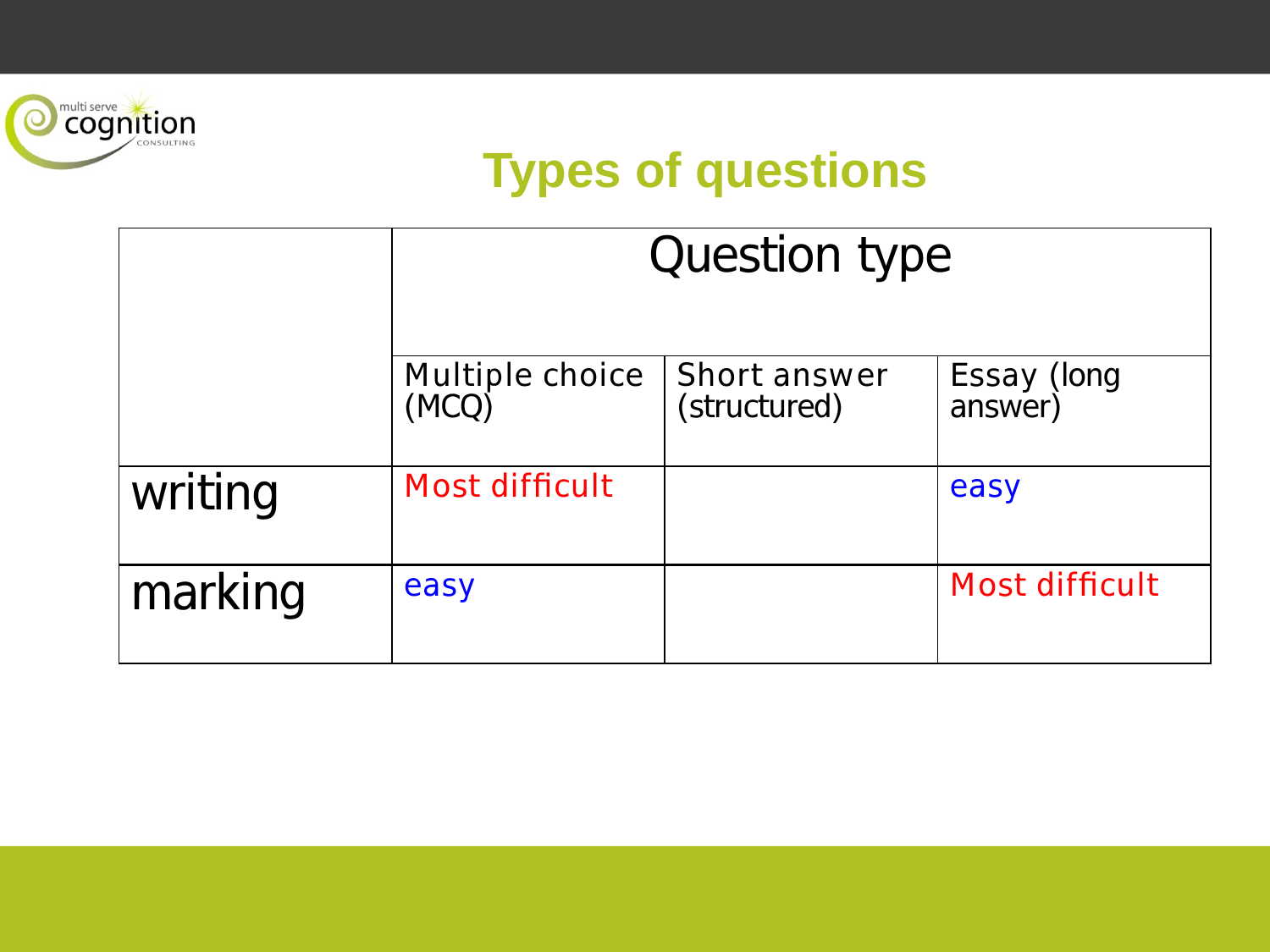

# Types of questions
|  | Question type |  |  |
| --- | --- | --- | --- |
|  | Multiple choice (MCQ) | Short answer (structured) | Essay (long answer) |
| writing | Most difficult |  | easy |
| --- | --- | --- | --- |
| marking | easy |  | Most difficult |
| --- | --- | --- | --- |